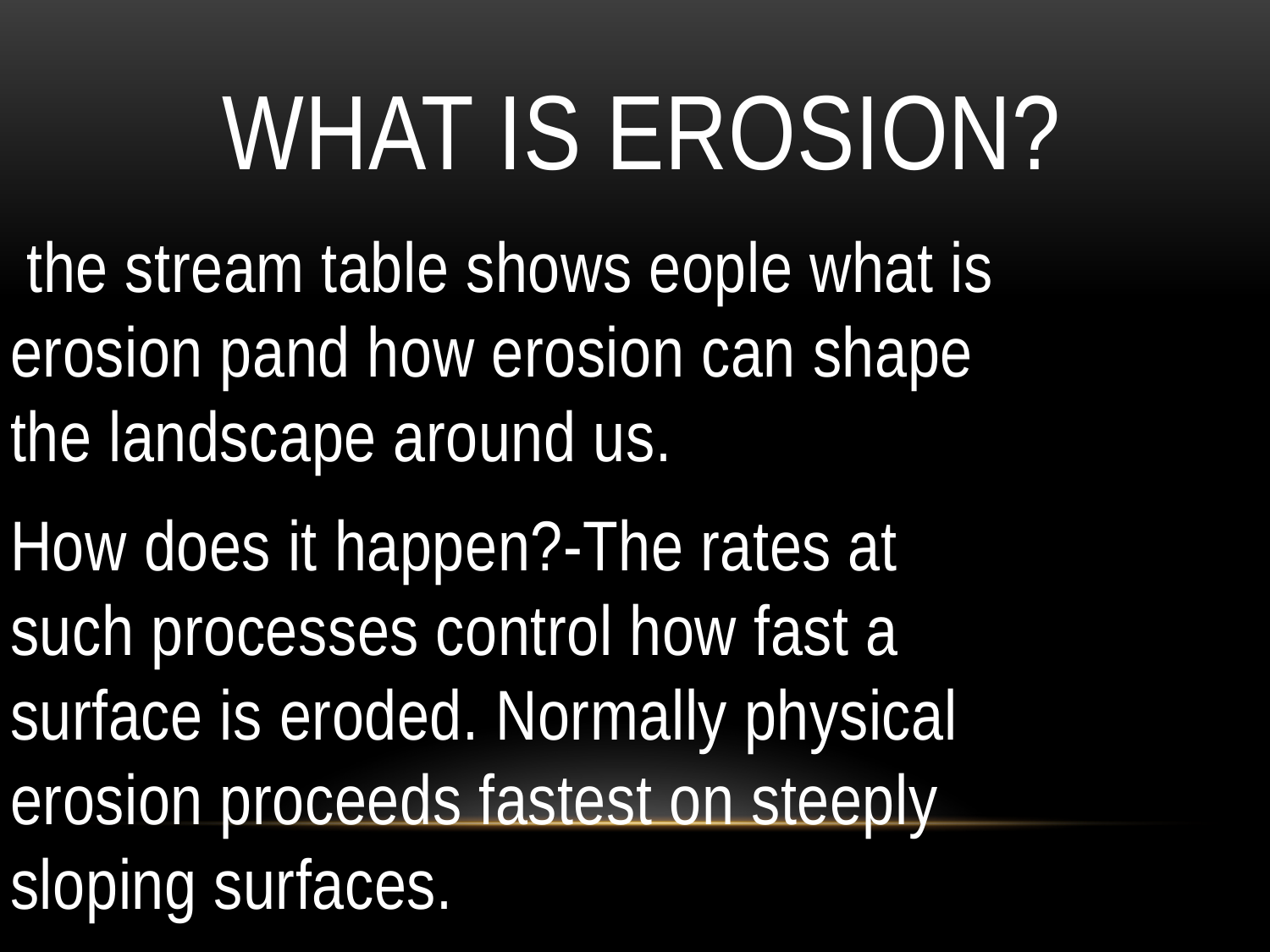

# What iS EROSION?
 the stream table shows eople what is erosion pand how erosion can shape the landscape around us.
How does it happen?-The rates at such processes control how fast a surface is eroded. Normally physical erosion proceeds fastest on steeply sloping surfaces.